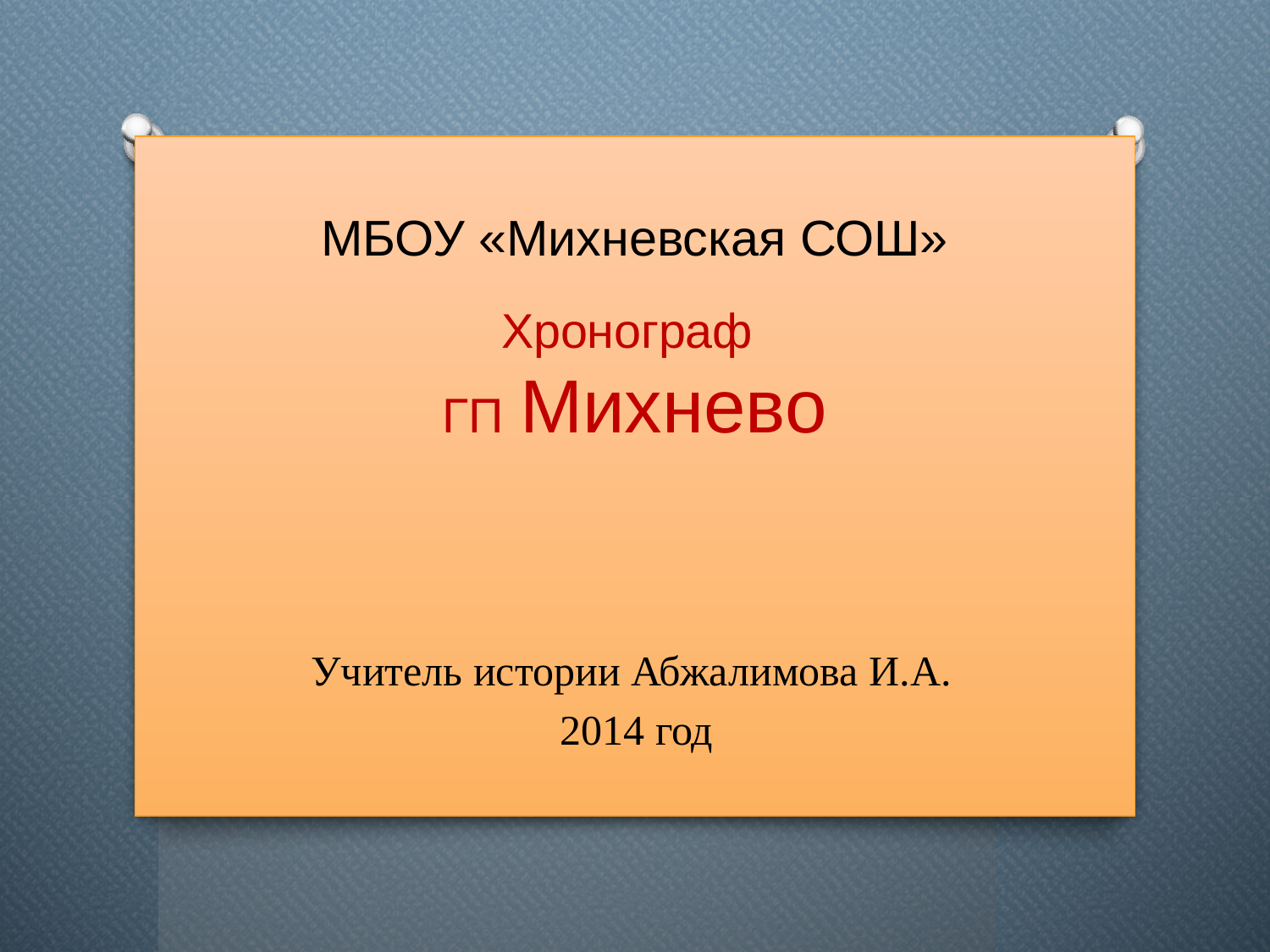

# МБОУ «Михневская СОШ»   Хронограф ГП Михнево

Учитель истории Абжалимова И.А.
2014 год